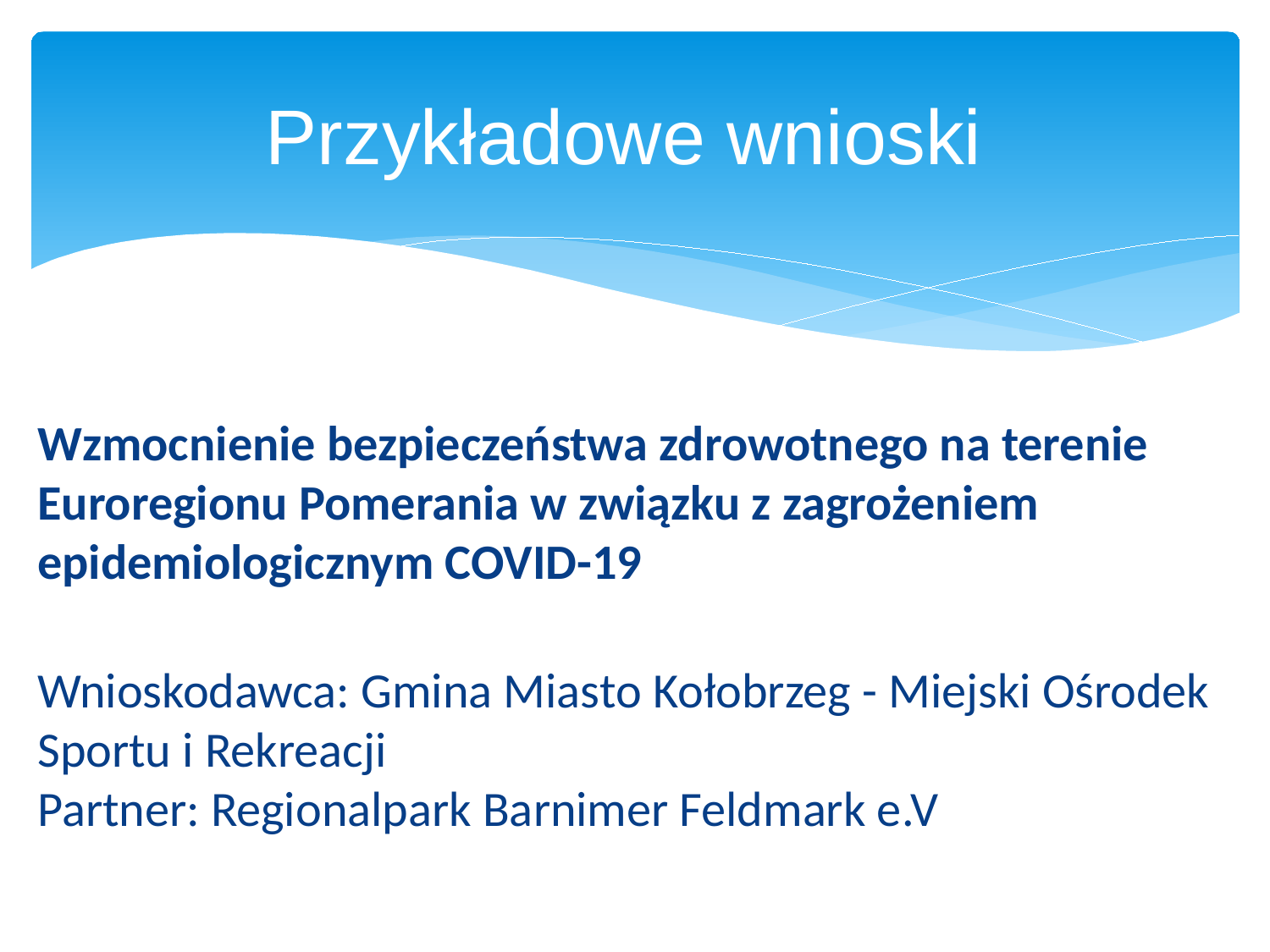

# Przykładowe wnioski

Wzmocnienie bezpieczeństwa zdrowotnego na terenie Euroregionu Pomerania w związku z zagrożeniem epidemiologicznym COVID-19
Wnioskodawca: Gmina Miasto Kołobrzeg - Miejski Ośrodek Sportu i Rekreacji
Partner: Regionalpark Barnimer Feldmark e.V